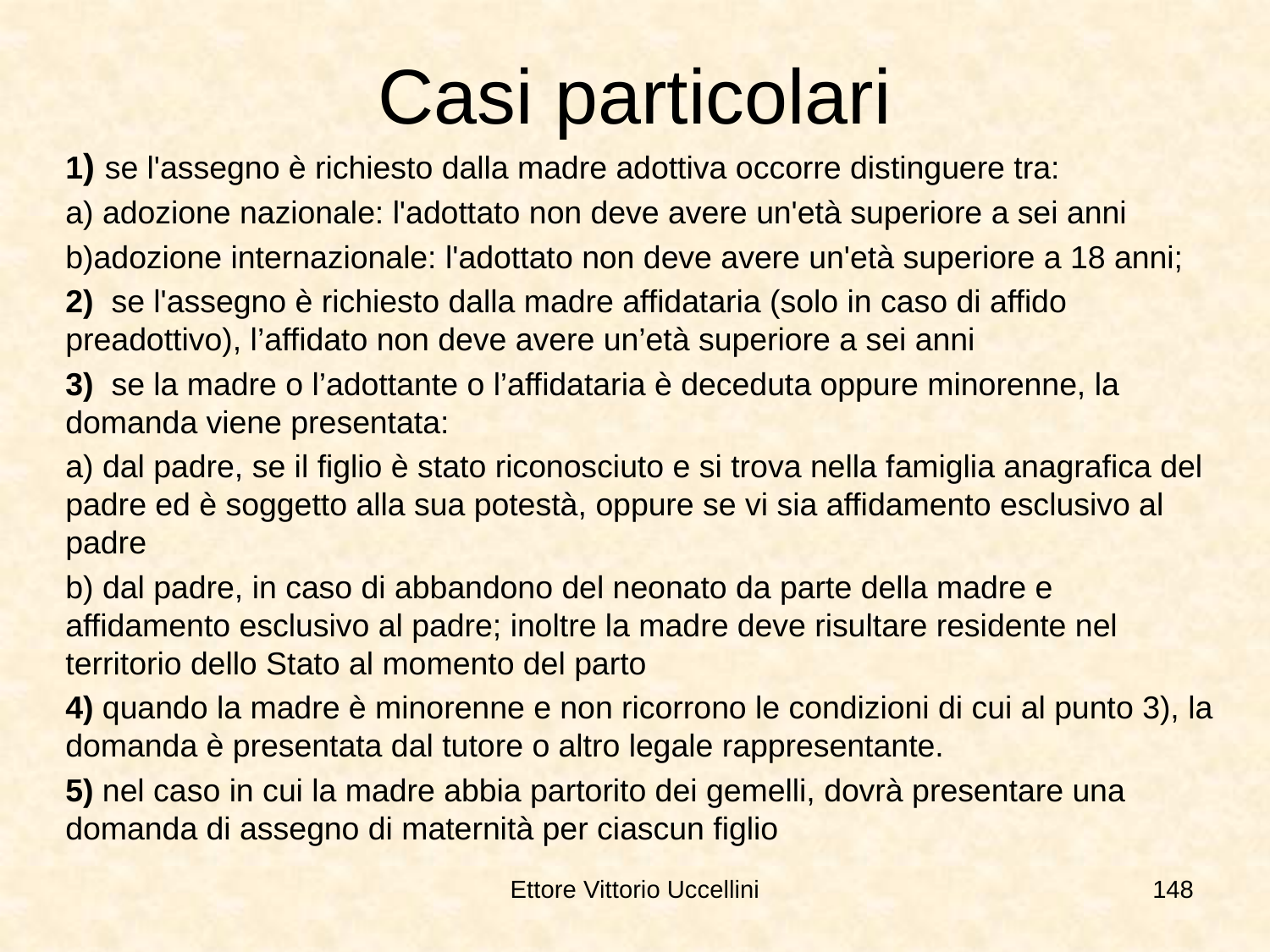

# Casi particolari
1) se l'assegno è richiesto dalla madre adottiva occorre distinguere tra:
a) adozione nazionale: l'adottato non deve avere un'età superiore a sei anni
b)adozione internazionale: l'adottato non deve avere un'età superiore a 18 anni;
2)  se l'assegno è richiesto dalla madre affidataria (solo in caso di affido preadottivo), l’affidato non deve avere un’età superiore a sei anni
3)  se la madre o l’adottante o l’affidataria è deceduta oppure minorenne, la domanda viene presentata:
a) dal padre, se il figlio è stato riconosciuto e si trova nella famiglia anagrafica del padre ed è soggetto alla sua potestà, oppure se vi sia affidamento esclusivo al padre
b) dal padre, in caso di abbandono del neonato da parte della madre e affidamento esclusivo al padre; inoltre la madre deve risultare residente nel territorio dello Stato al momento del parto
4) quando la madre è minorenne e non ricorrono le condizioni di cui al punto 3), la domanda è presentata dal tutore o altro legale rappresentante.
5) nel caso in cui la madre abbia partorito dei gemelli, dovrà presentare una domanda di assegno di maternità per ciascun figlio

Ettore Vittorio Uccellini
148